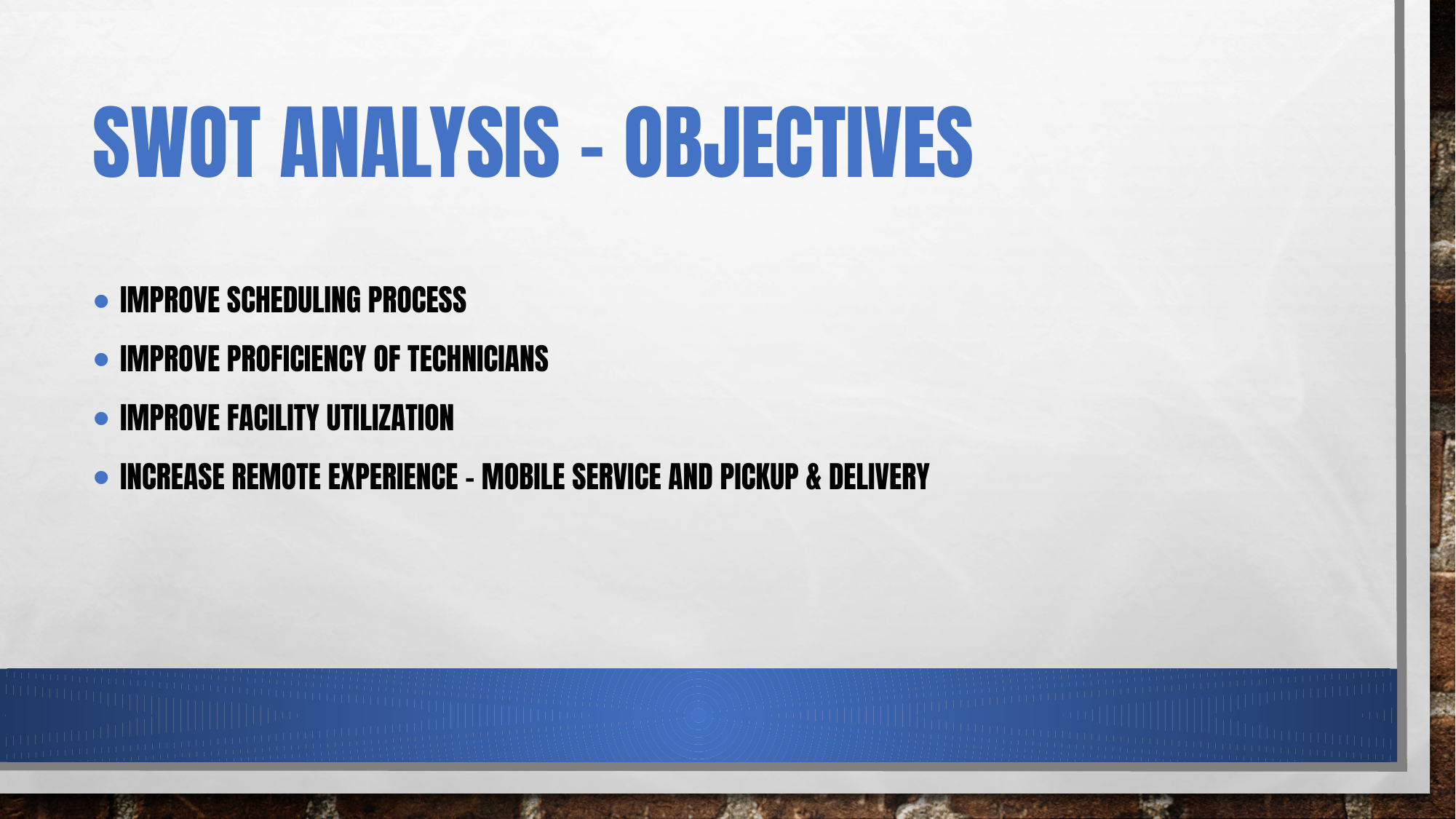

# SWOT Analysis - objectives
improve scheduling process
Improve proficiency of technicians
Improve facility utilization
Increase remote experience – mobile service and Pickup & Delivery